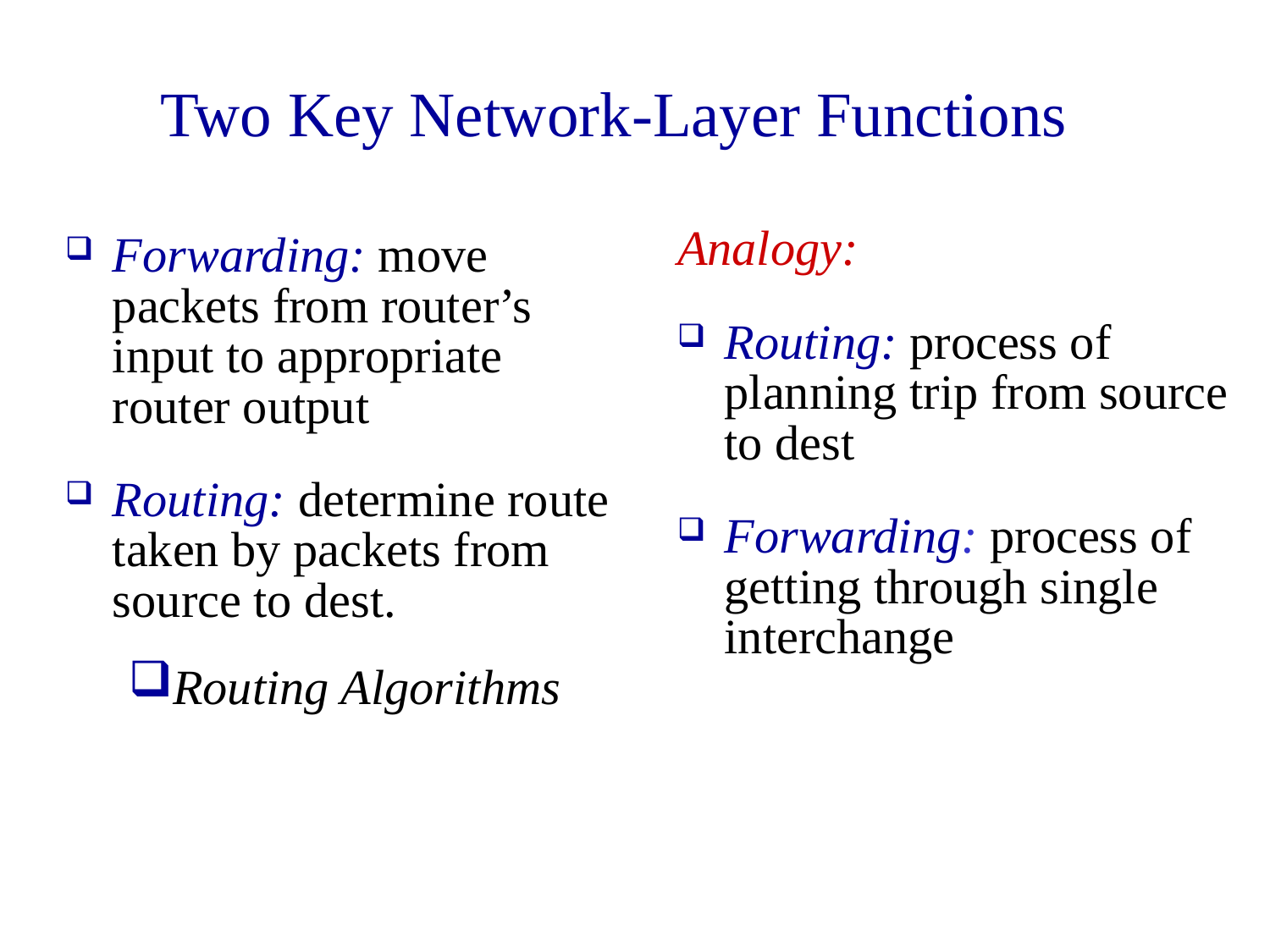

Two Key Network-Layer Functions
Analogy:
Routing: process of planning trip from source to dest
Forwarding: process of getting through single interchange

Forwarding: move packets from router’s input to appropriate router output
Routing: determine route taken by packets from source to dest.
Routing Algorithms